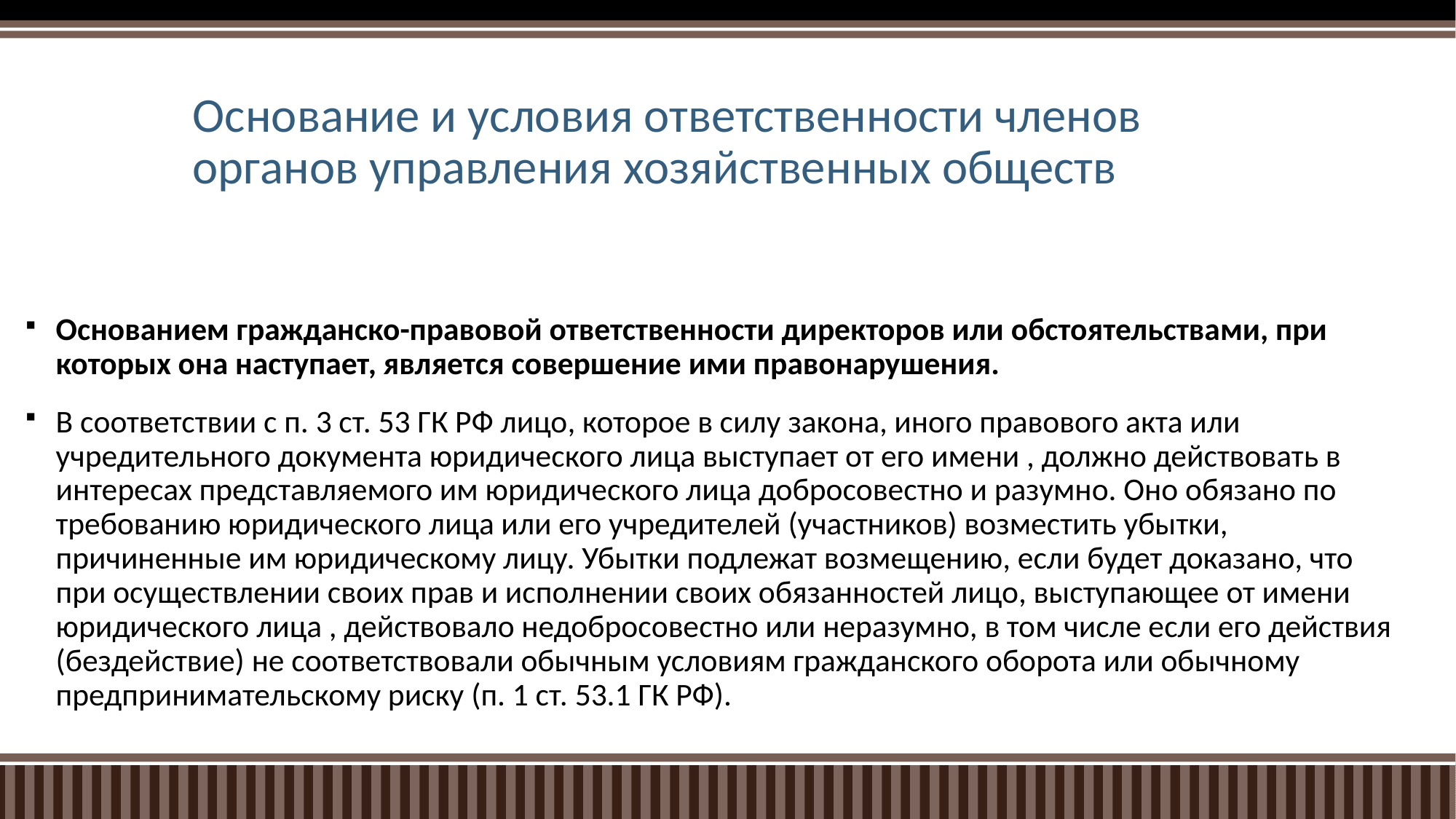

# Основание и условия ответственности членов органов управления хозяйственных обществ

Основанием гражданско-правовой ответственности директоров или обстоятельствами, при которых она наступает, является совершение ими правонарушения.
В соответствии с п. 3 ст. 53 ГК РФ лицо, которое в силу закона, иного правового акта или учредительного документа юридического лица выступает от его имени , должно действовать в интересах представляемого им юридического лица добросовестно и разумно. Оно обязано по требованию юридического лица или его учредителей (участников) возместить убытки, причиненные им юридическому лицу. Убытки подлежат возмещению, если будет доказано, что при осуществлении своих прав и исполнении своих обязанностей лицо, выступающее от имени юридического лица , действовало недобросовестно или неразумно, в том числе если его действия (бездействие) не соответствовали обычным условиям гражданского оборота или обычному предпринимательскому риску (п. 1 ст. 53.1 ГК РФ).